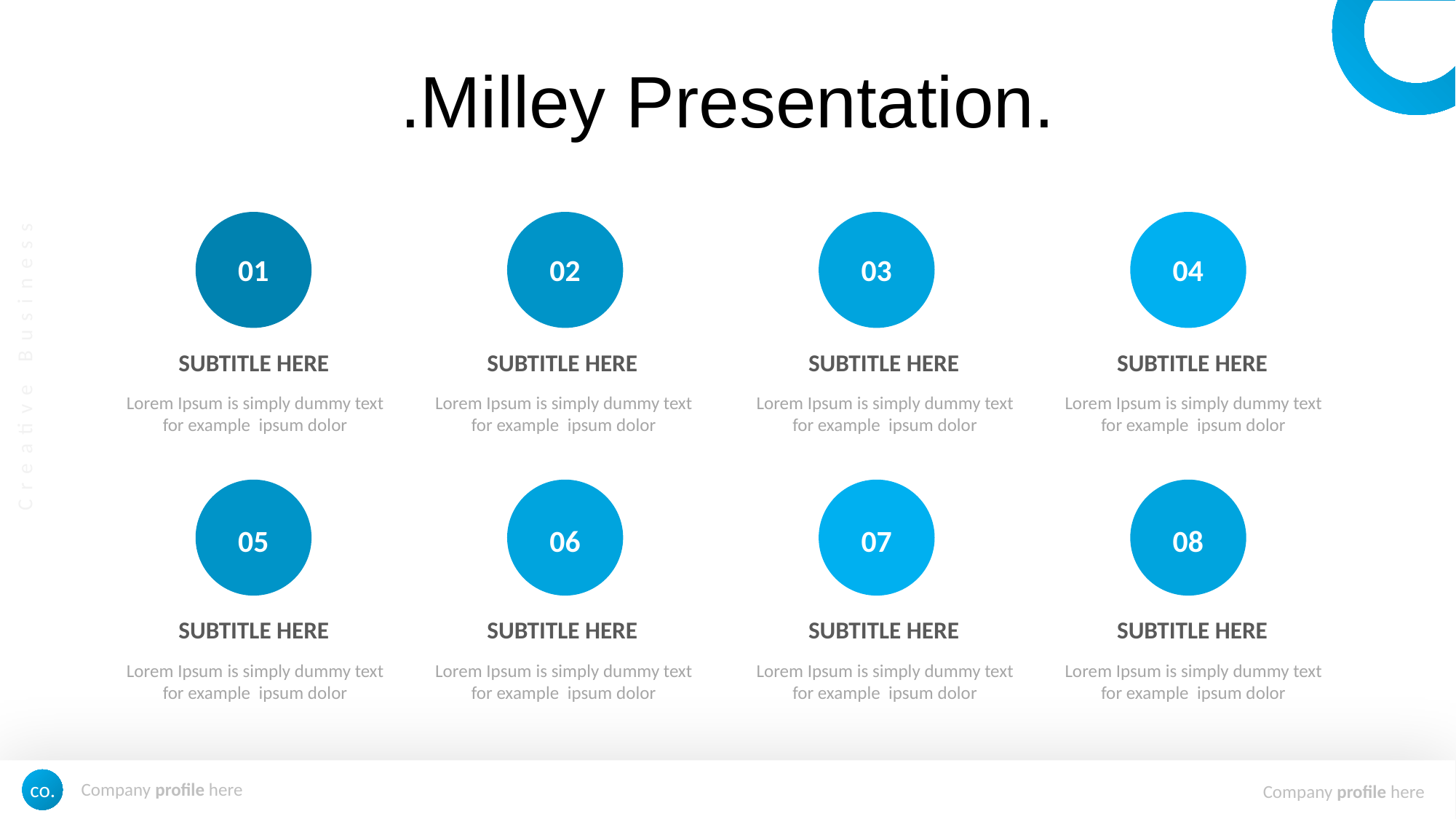

.Milley Presentation.

01
02
03
04
SUBTITLE HERE
SUBTITLE HERE
SUBTITLE HERE
SUBTITLE HERE
Lorem Ipsum is simply dummy text for example  ipsum dolor
Lorem Ipsum is simply dummy text for example  ipsum dolor
Lorem Ipsum is simply dummy text for example  ipsum dolor
Lorem Ipsum is simply dummy text for example  ipsum dolor

05
06
07
08
SUBTITLE HERE
SUBTITLE HERE
SUBTITLE HERE
SUBTITLE HERE
Lorem Ipsum is simply dummy text for example  ipsum dolor
Lorem Ipsum is simply dummy text for example  ipsum dolor
Lorem Ipsum is simply dummy text for example  ipsum dolor
Lorem Ipsum is simply dummy text for example  ipsum dolor